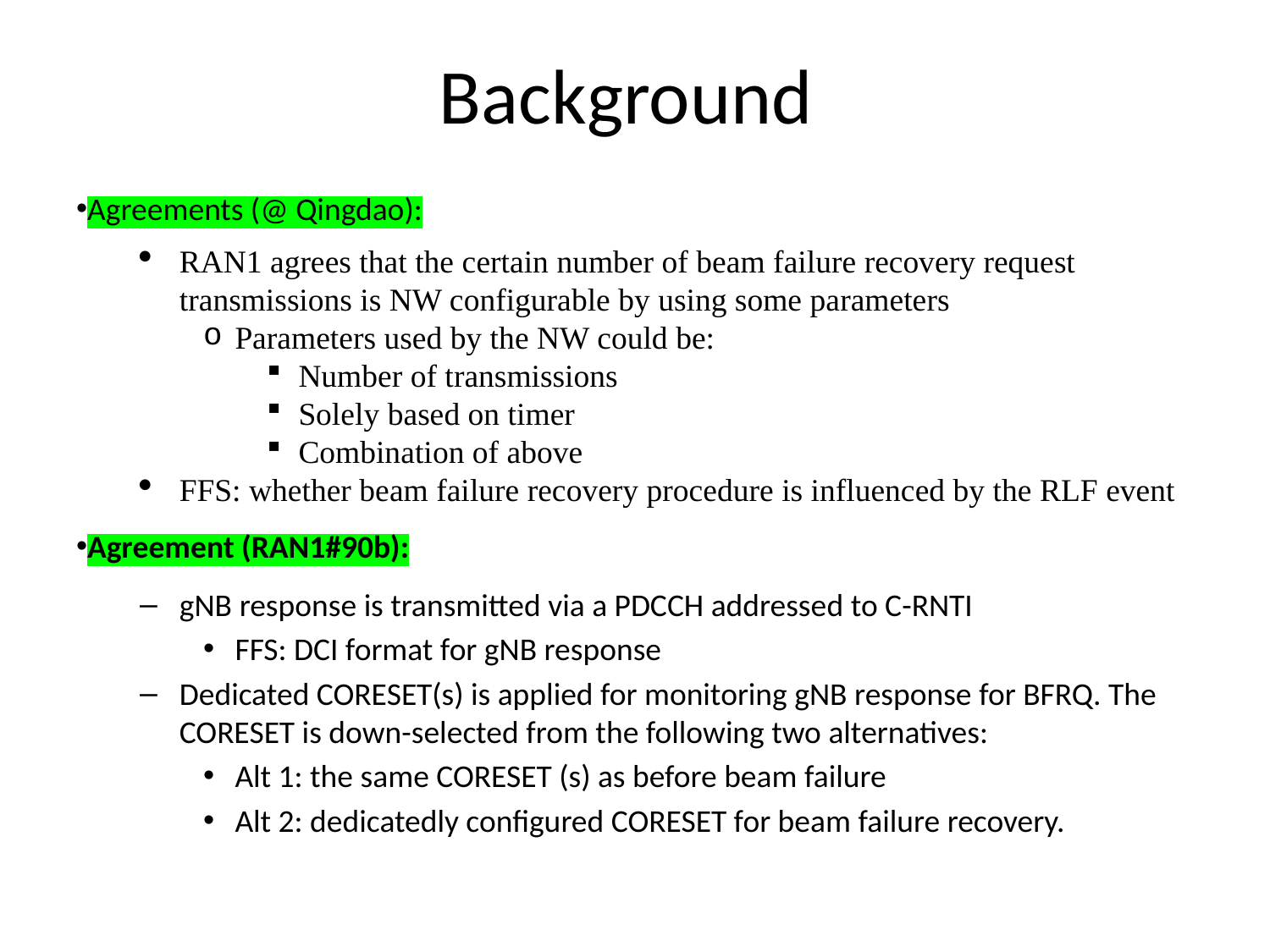

# Background
Agreements (@ Qingdao):
RAN1 agrees that the certain number of beam failure recovery request  transmissions is NW configurable by using some parameters
Parameters used by the NW could be:
Number of transmissions
Solely based on timer
Combination of above
FFS: whether beam failure recovery procedure is influenced by the RLF event
Agreement (RAN1#90b):
gNB response is transmitted via a PDCCH addressed to C-RNTI
FFS: DCI format for gNB response
Dedicated CORESET(s) is applied for monitoring gNB response for BFRQ. The CORESET is down-selected from the following two alternatives:
Alt 1: the same CORESET (s) as before beam failure
Alt 2: dedicatedly configured CORESET for beam failure recovery.